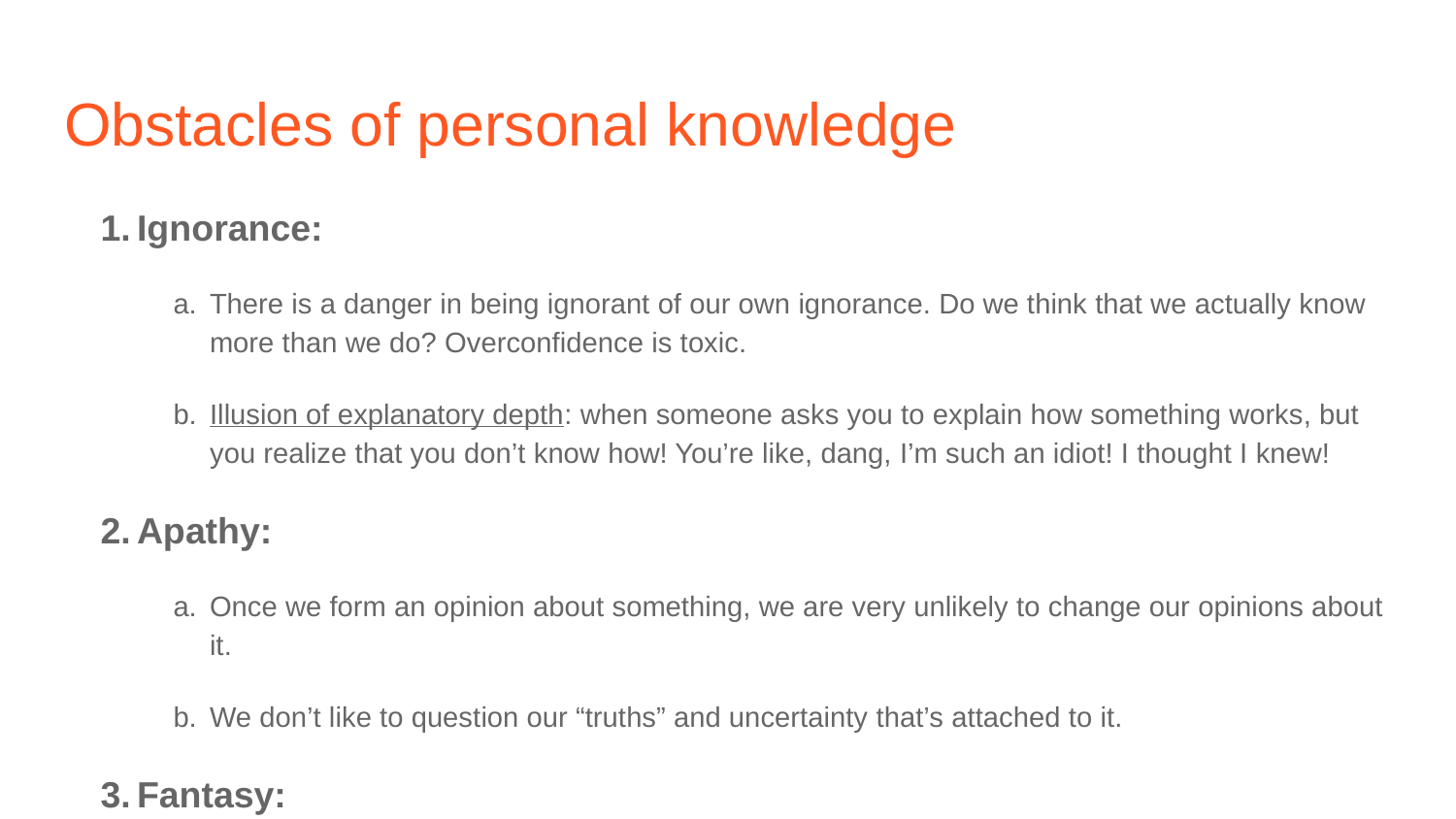

# Obstacles of personal knowledge
Ignorance:
There is a danger in being ignorant of our own ignorance. Do we think that we actually know more than we do? Overconfidence is toxic.
Illusion of explanatory depth: when someone asks you to explain how something works, but you realize that you don’t know how! You’re like, dang, I’m such an idiot! I thought I knew!
Apathy:
Once we form an opinion about something, we are very unlikely to change our opinions about it.
We don’t like to question our “truths” and uncertainty that’s attached to it.
Fantasy:
When we want or believe something to be true but it’s not!
Wishful thinking: a huge problem.